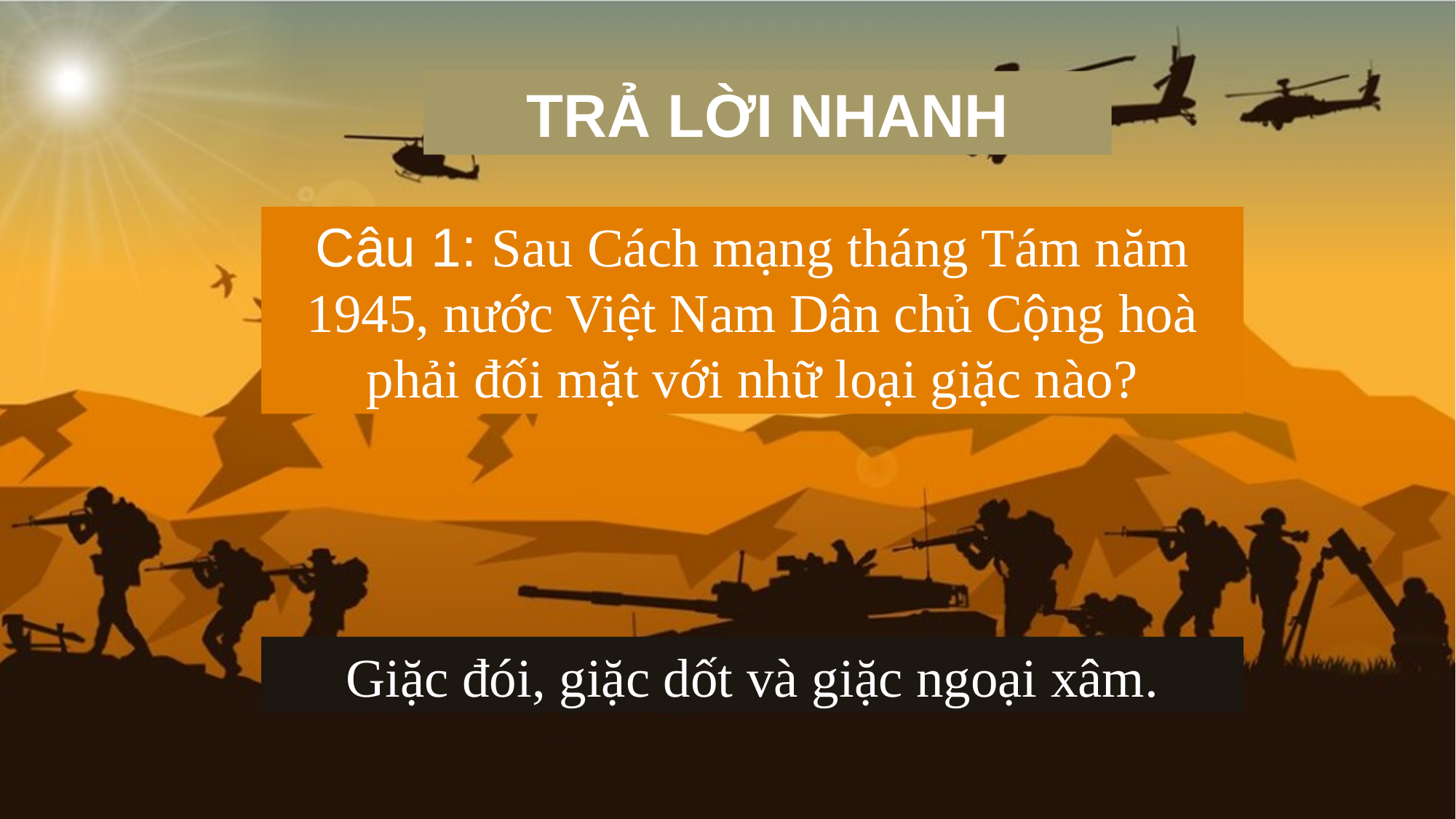

TRẢ LỜI NHANH
Câu 1: Sau Cách mạng tháng Tám năm 1945, nước Việt Nam Dân chủ Cộng hoà phải đối mặt với nhữ loại giặc nào?
Giặc đói, giặc dốt và giặc ngoại xâm.